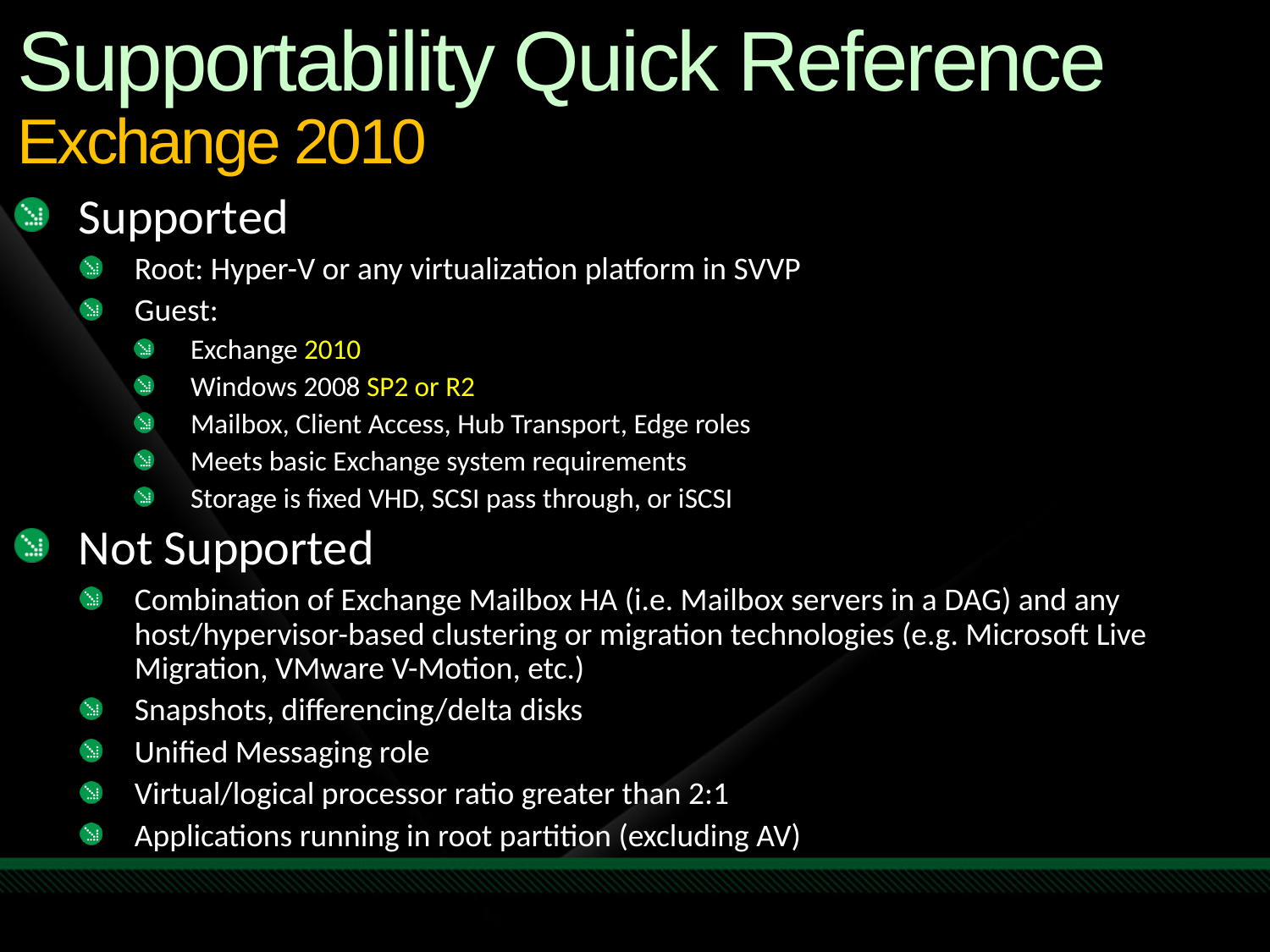

# Supportability Quick Reference Exchange 2010
Supported
Root: Hyper-V or any virtualization platform in SVVP
Guest:
Exchange 2010
Windows 2008 SP2 or R2
Mailbox, Client Access, Hub Transport, Edge roles
Meets basic Exchange system requirements
Storage is fixed VHD, SCSI pass through, or iSCSI
Not Supported
Combination of Exchange Mailbox HA (i.e. Mailbox servers in a DAG) and any host/hypervisor-based clustering or migration technologies (e.g. Microsoft Live Migration, VMware V-Motion, etc.)
Snapshots, differencing/delta disks
Unified Messaging role
Virtual/logical processor ratio greater than 2:1
Applications running in root partition (excluding AV)